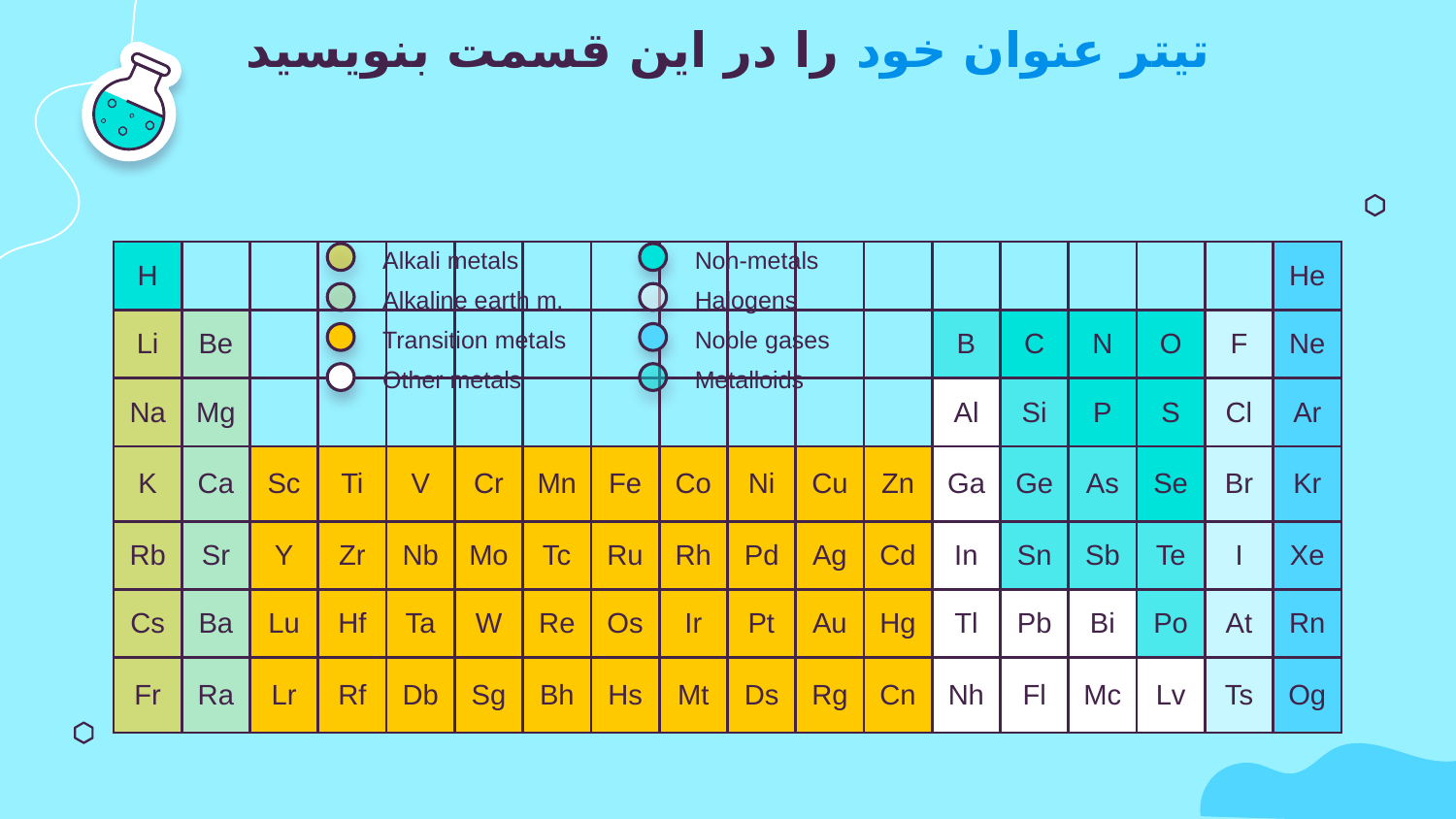

تیتر عنوان خود را در این قسمت بنویسید

| H |  |  |  |  |  |  |  |  |  |  |  |  |  |  |  |  | He |
| --- | --- | --- | --- | --- | --- | --- | --- | --- | --- | --- | --- | --- | --- | --- | --- | --- | --- |
| Li | Be |  |  |  |  |  |  |  |  |  |  | B | C | N | O | F | Ne |
| Na | Mg |  |  |  |  |  |  |  |  |  |  | Al | Si | P | S | Cl | Ar |
| K | Ca | Sc | Ti | V | Cr | Mn | Fe | Co | Ni | Cu | Zn | Ga | Ge | As | Se | Br | Kr |
| Rb | Sr | Y | Zr | Nb | Mo | Tc | Ru | Rh | Pd | Ag | Cd | In | Sn | Sb | Te | I | Xe |
| Cs | Ba | Lu | Hf | Ta | W | Re | Os | Ir | Pt | Au | Hg | Tl | Pb | Bi | Po | At | Rn |
| Fr | Ra | Lr | Rf | Db | Sg | Bh | Hs | Mt | Ds | Rg | Cn | Nh | Fl | Mc | Lv | Ts | Og |

Alkali metals
Non-metals

Alkaline earth m.
Halogens

Transition metals
Noble gases

Metalloids

Other metals